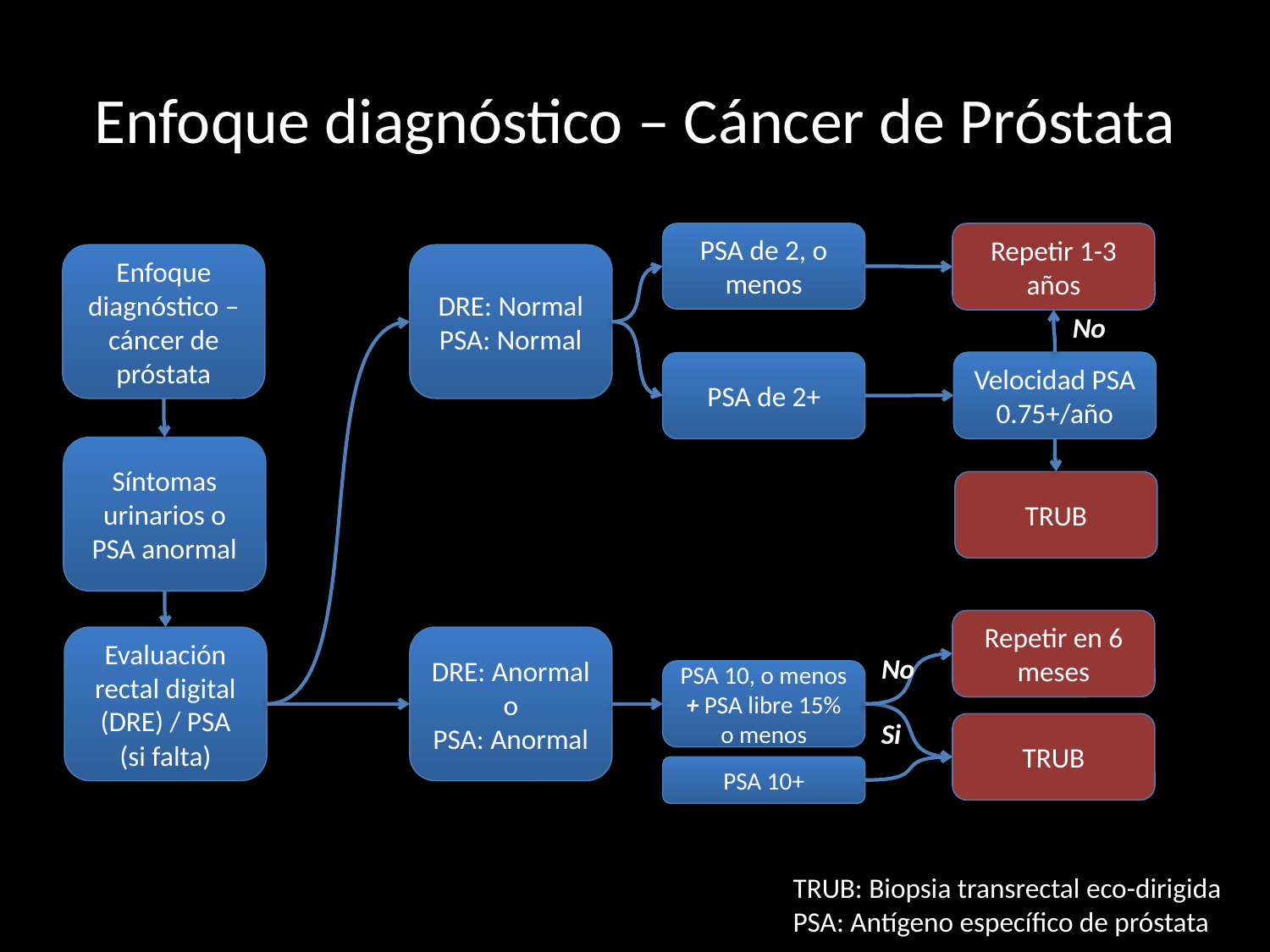

# Enfoque diagnóstico – Cáncer de Próstata
PSA de 2, o menos
Repetir 1-3 años
Enfoque diagnóstico – cáncer de próstata
DRE: Normal
PSA: Normal
No
Velocidad PSA 0.75+/año
PSA de 2+
Síntomas urinarios o PSA anormal
TRUB
Repetir en 6 meses
Evaluación rectal digital (DRE) / PSA (si falta)
DRE: Anormal o
PSA: Anormal
No
PSA 10, o menos + PSA libre 15% o menos
Si
TRUB
PSA 10+
TRUB: Biopsia transrectal eco-dirigida
PSA: Antígeno específico de próstata